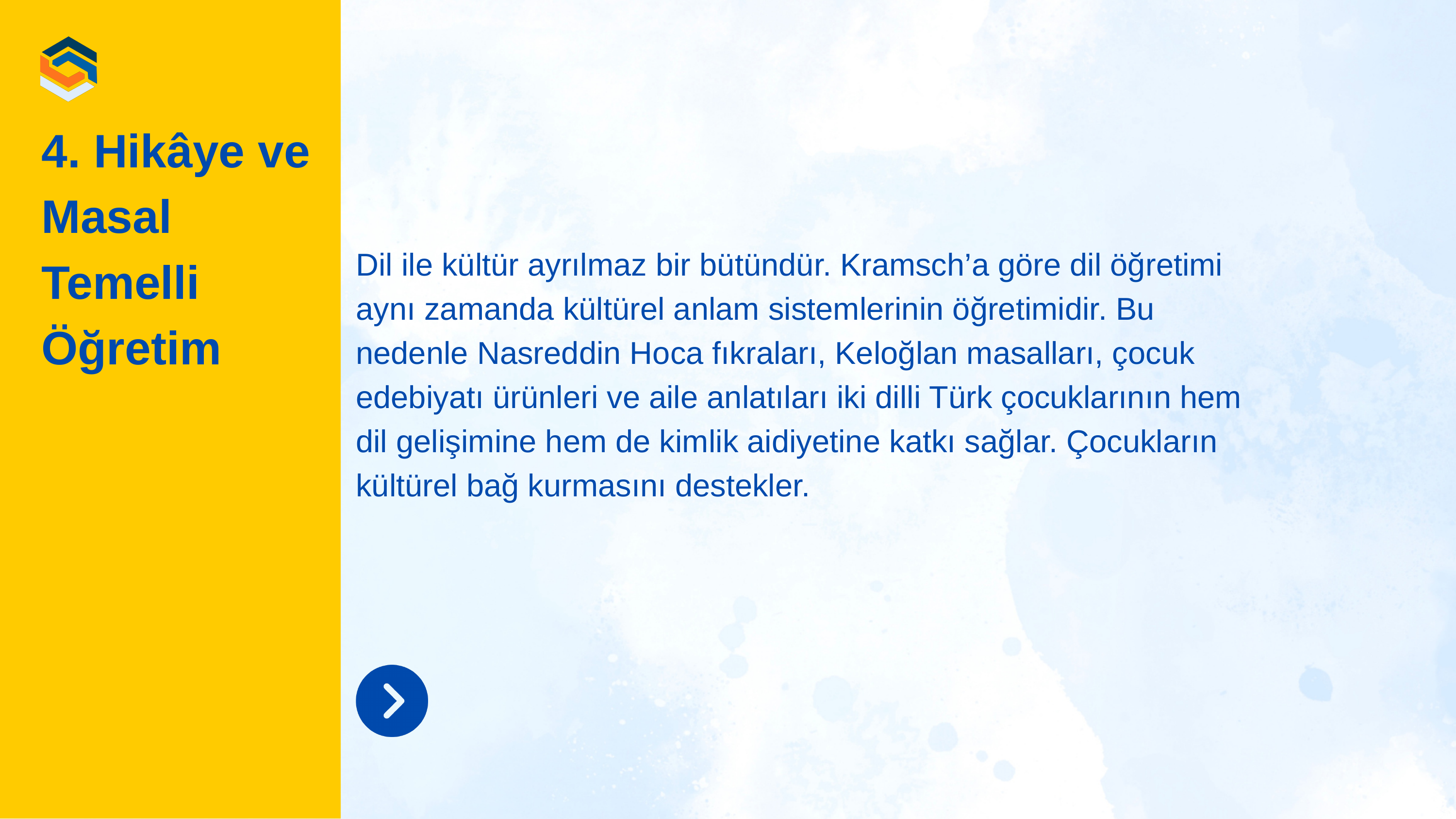

4. Hikâye ve Masal Temelli Öğretim

Dil ile kültür ayrılmaz bir bütündür. Kramsch’a göre dil öğretimi aynı zamanda kültürel anlam sistemlerinin öğretimidir. Bu nedenle Nasreddin Hoca fıkraları, Keloğlan masalları, çocuk edebiyatı ürünleri ve aile anlatıları iki dilli Türk çocuklarının hem dil gelişimine hem de kimlik aidiyetine katkı sağlar. Çocukların kültürel bağ kurmasını destekler.